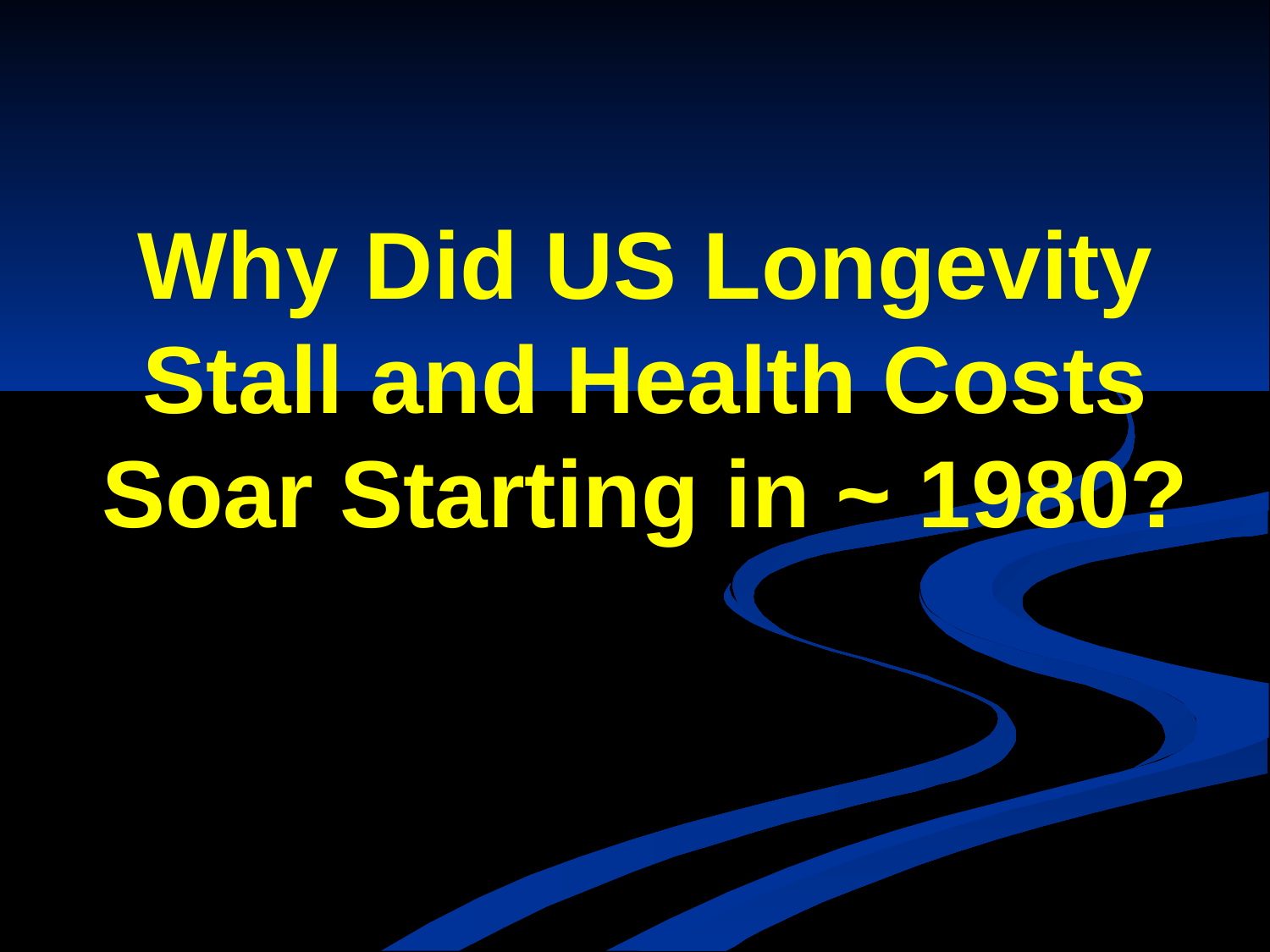

# Why Did US Longevity Stall and Health Costs Soar Starting in ~ 1980?